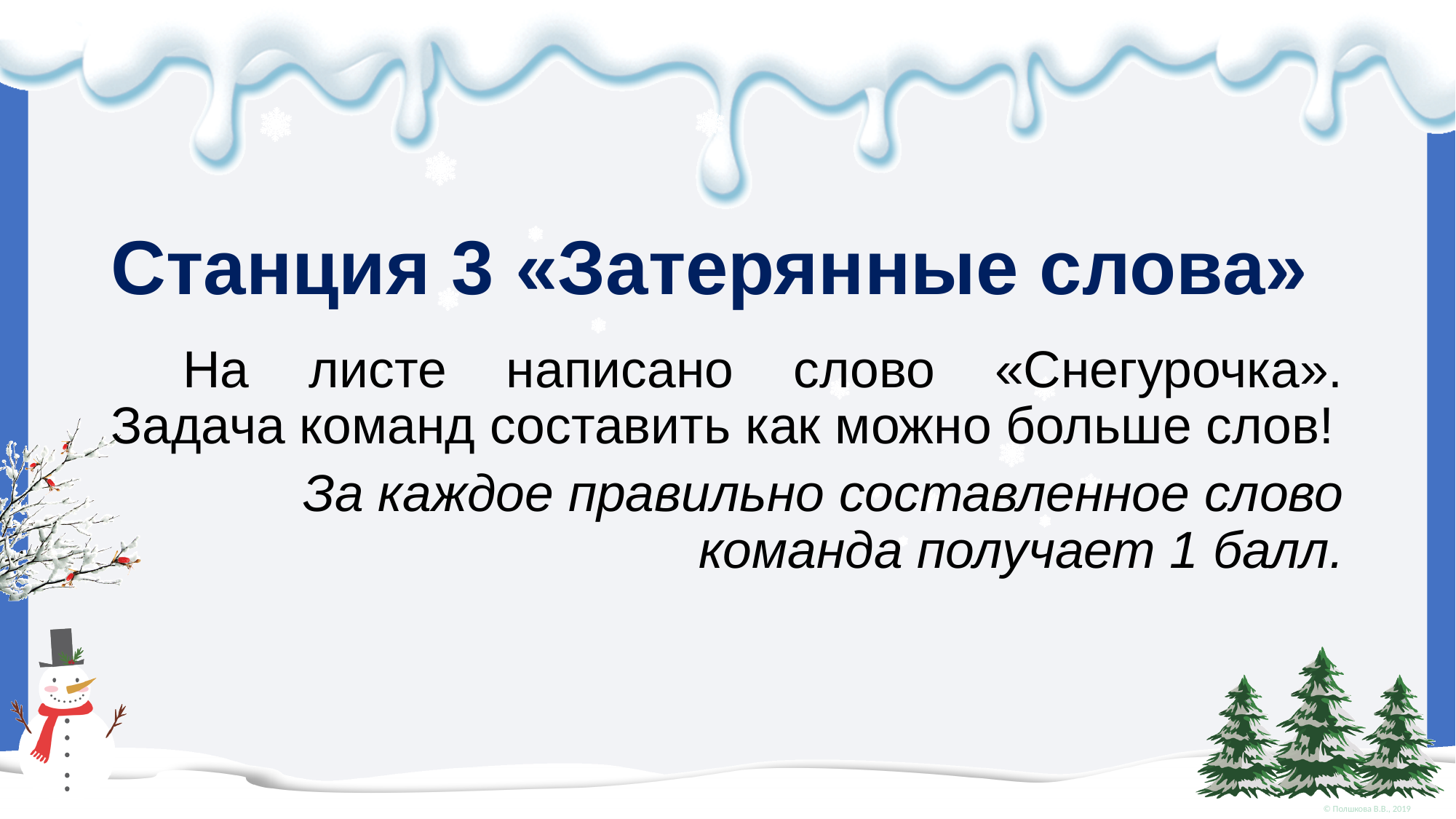

# Станция 3 «Затерянные слова»
На листе написано слово «Снегурочка». Задача команд составить как можно больше слов!
За каждое правильно составленное слово команда получает 1 балл.